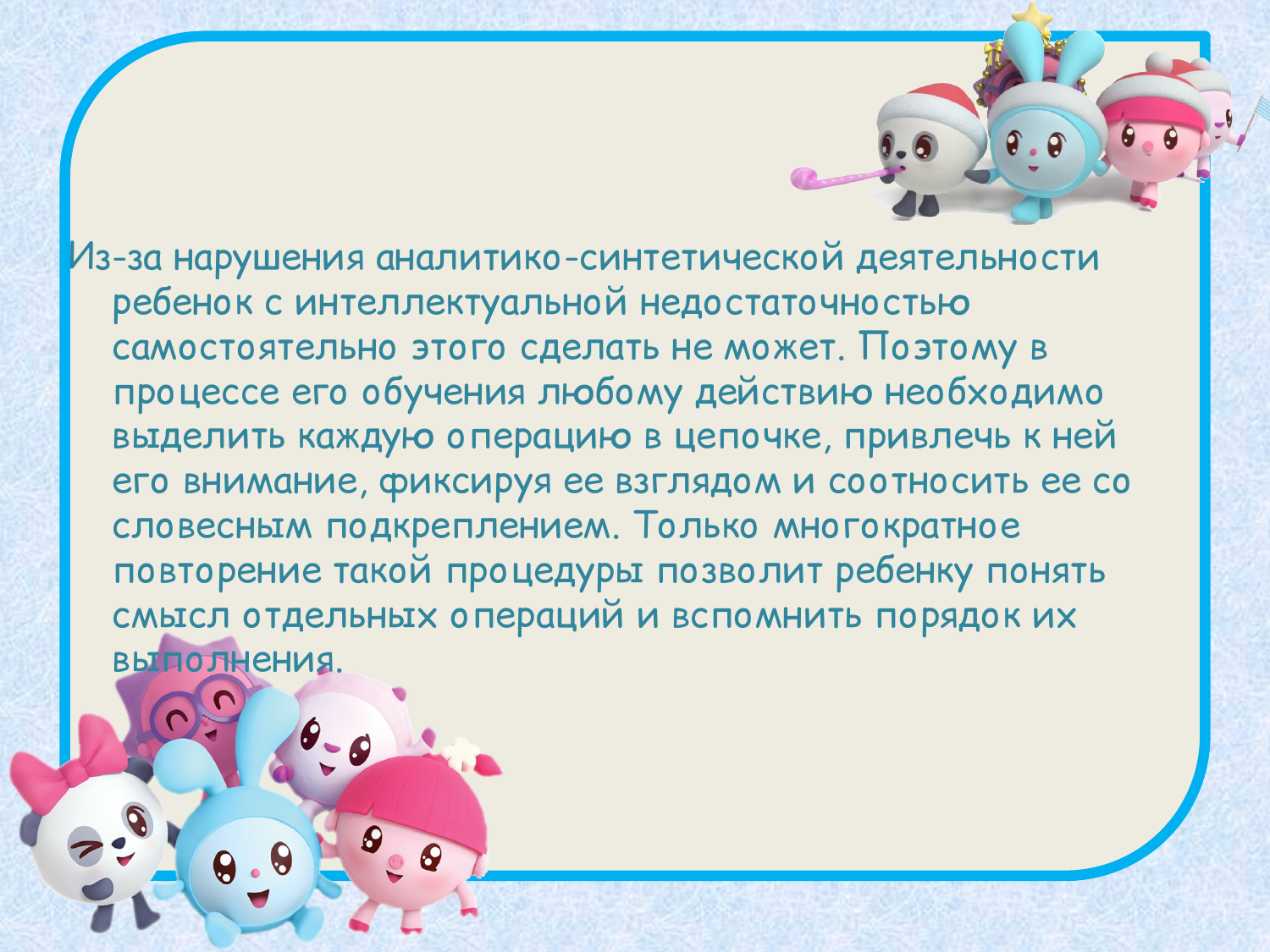

Из-за нарушения аналитико-синтетической деятельности ребенок с интеллектуальной недостаточностью самостоятельно этого сделать не может. Поэтому в процессе его обучения любому действию необходимо выделить каждую операцию в цепочке, привлечь к ней его внимание, фиксируя ее взглядом и соотносить ее со словесным подкреплением. Только многократное повторение такой процедуры позволит ребенку понять смысл отдельных операций и вспомнить порядок их выполнения.